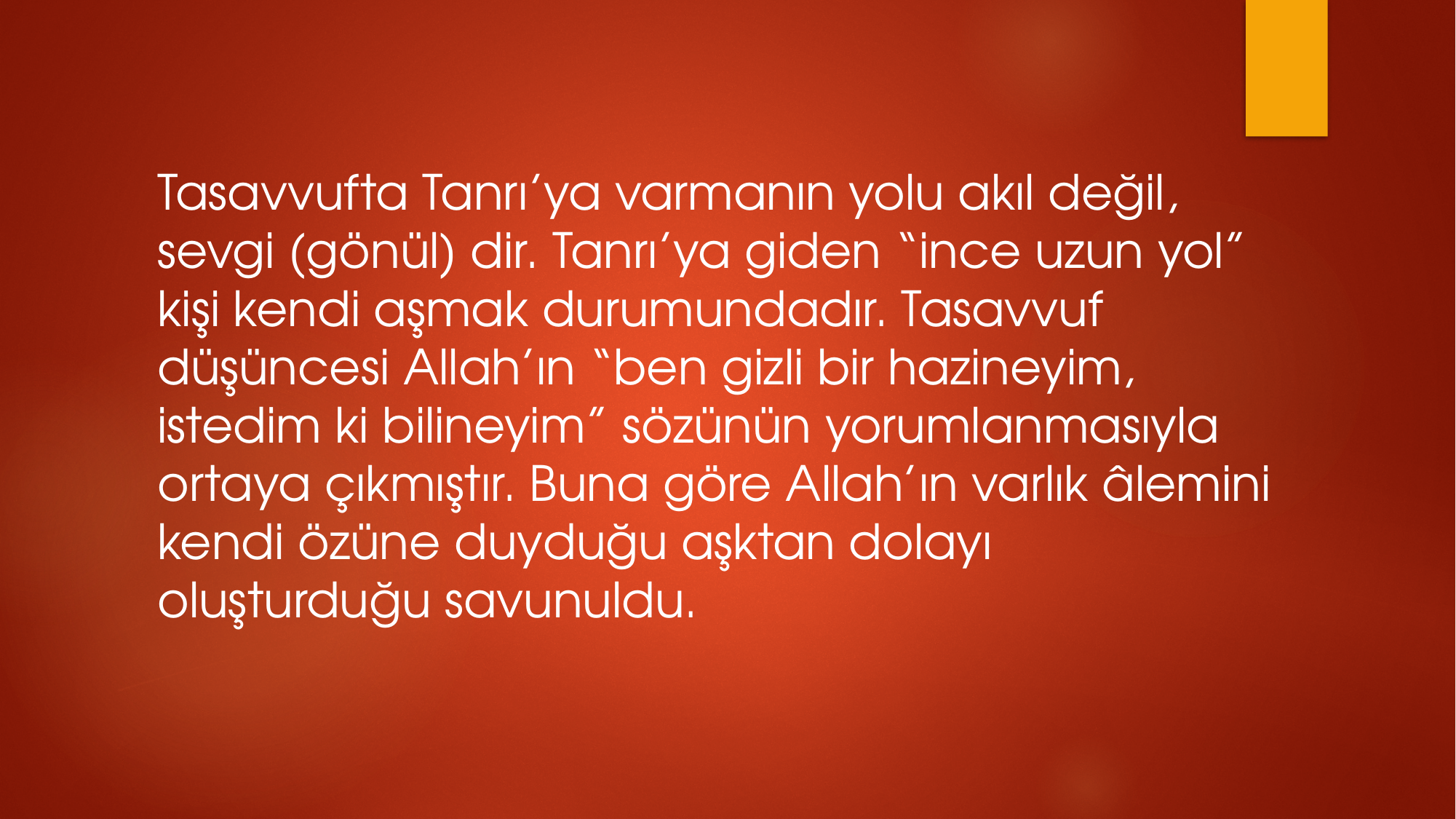

Tasavvufta Tanrı’ya varmanın yolu akıl değil, sevgi (gönül) dir. Tanrı’ya giden “ince uzun yol” kişi kendi aşmak durumundadır. Tasavvuf düşüncesi Allah’ın “ben gizli bir hazineyim, istedim ki bilineyim” sözünün yorumlanmasıyla ortaya çıkmıştır. Buna göre Allah’ın varlık âlemini kendi özüne duyduğu aşktan dolayı oluşturduğu savunuldu.